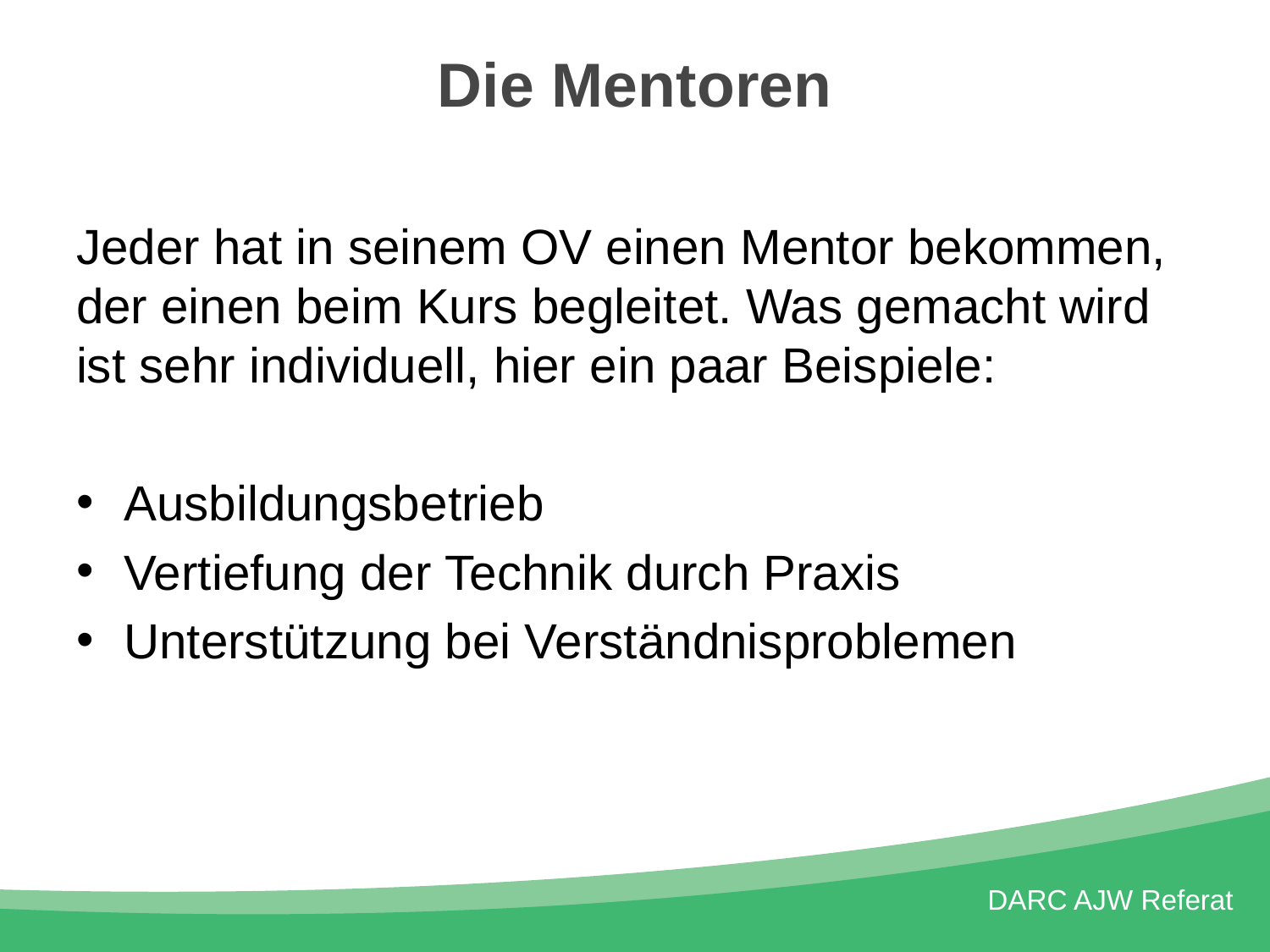

# Die Mentoren
Jeder hat in seinem OV einen Mentor bekommen, der einen beim Kurs begleitet. Was gemacht wird ist sehr individuell, hier ein paar Beispiele:

Ausbildungsbetrieb
Vertiefung der Technik durch Praxis
Unterstützung bei Verständnisproblemen